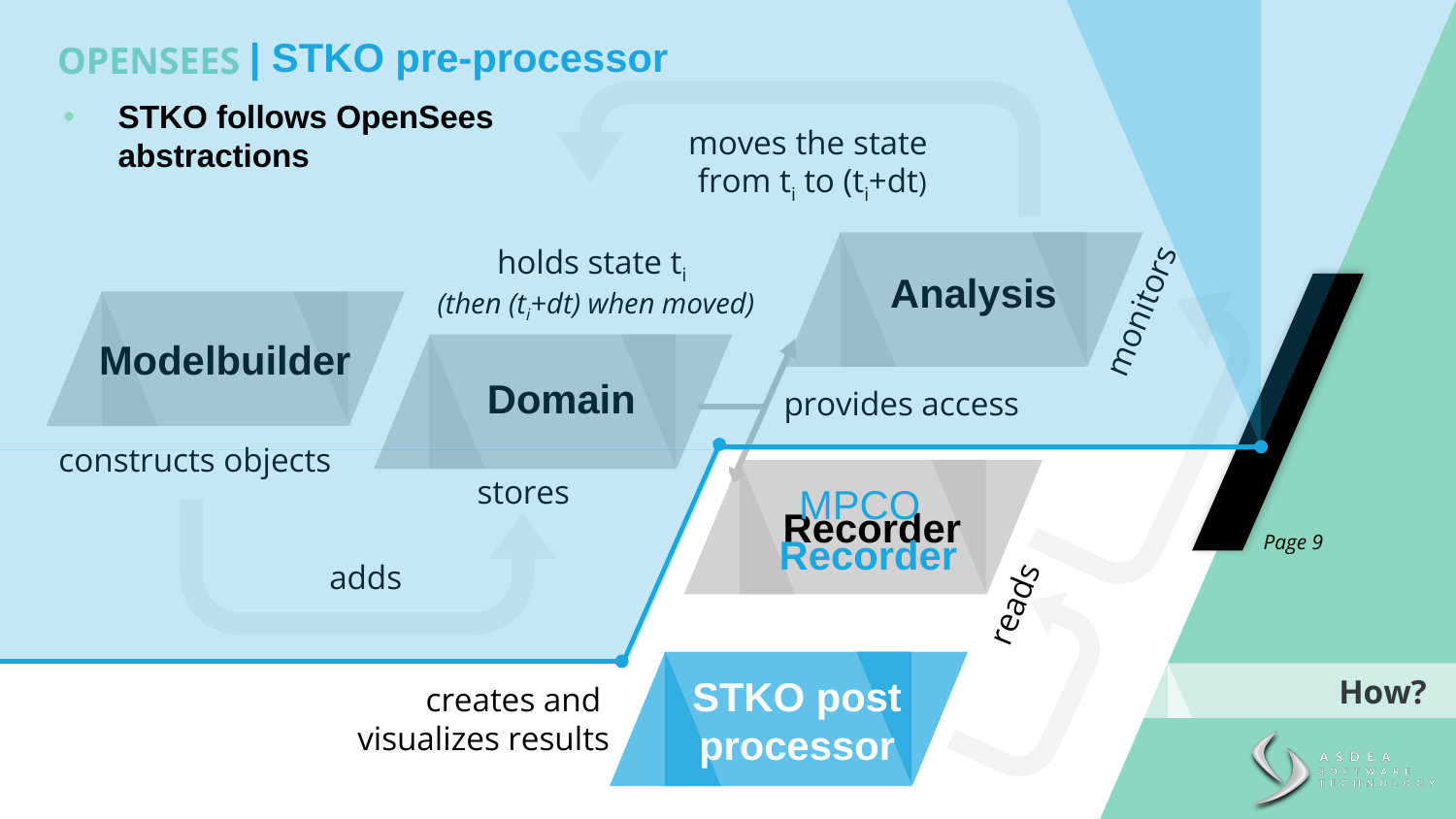

| STKO pre-processor
OPENSEES

STKO follows OpenSees abstractions
moves the state
from ti to (ti+dt)

holds state ti
(then (ti+dt) when moved)
Analysis
monitors

Modelbuilder

Domain

provides access
constructs objects

stores
MPCO
Recorder

Recorder
Page 9
adds
reads

How?

STKO post
processor
creates and
visualizes results